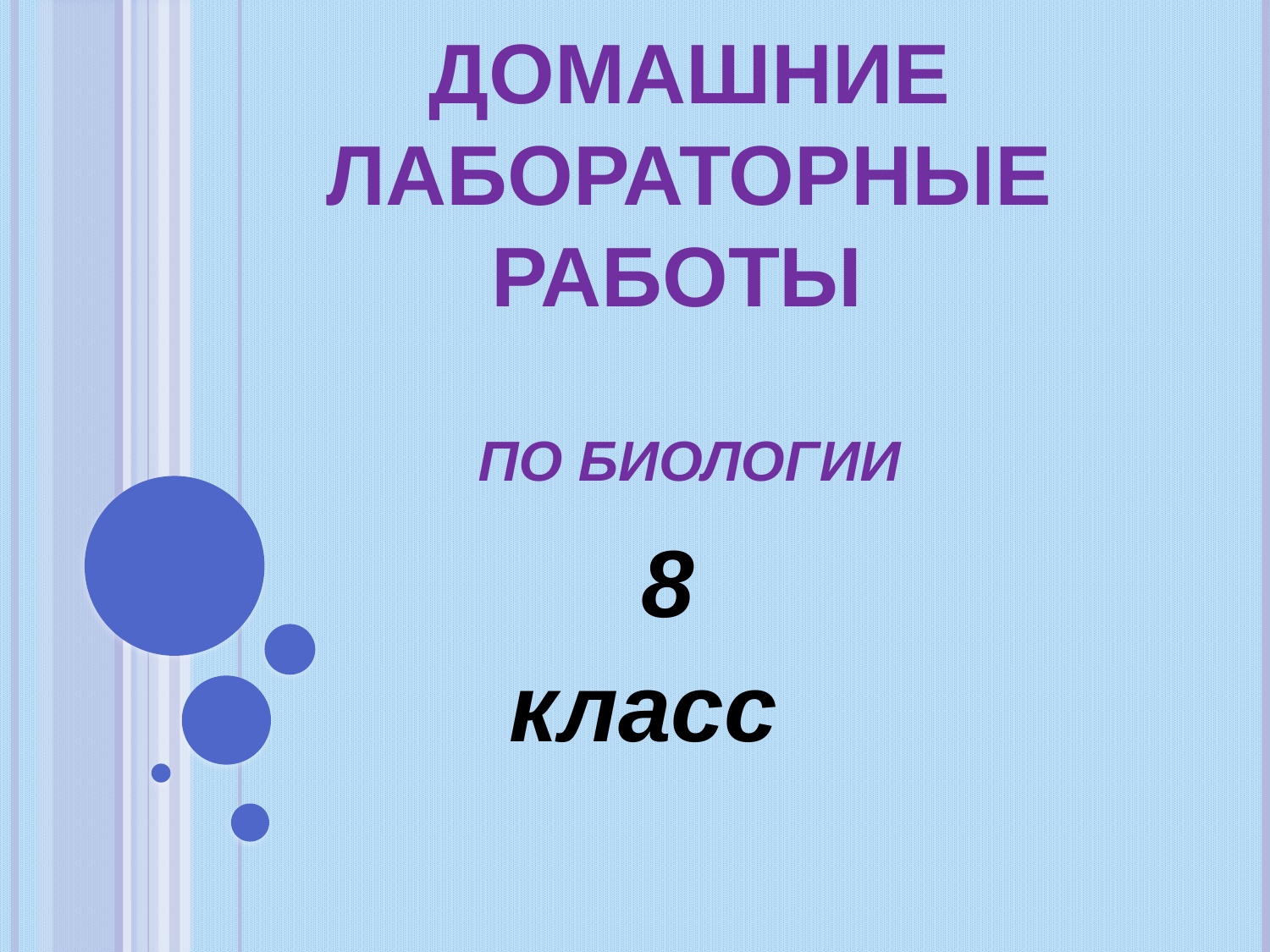

# Домашние лабораторные работы по биологии
     8
класс